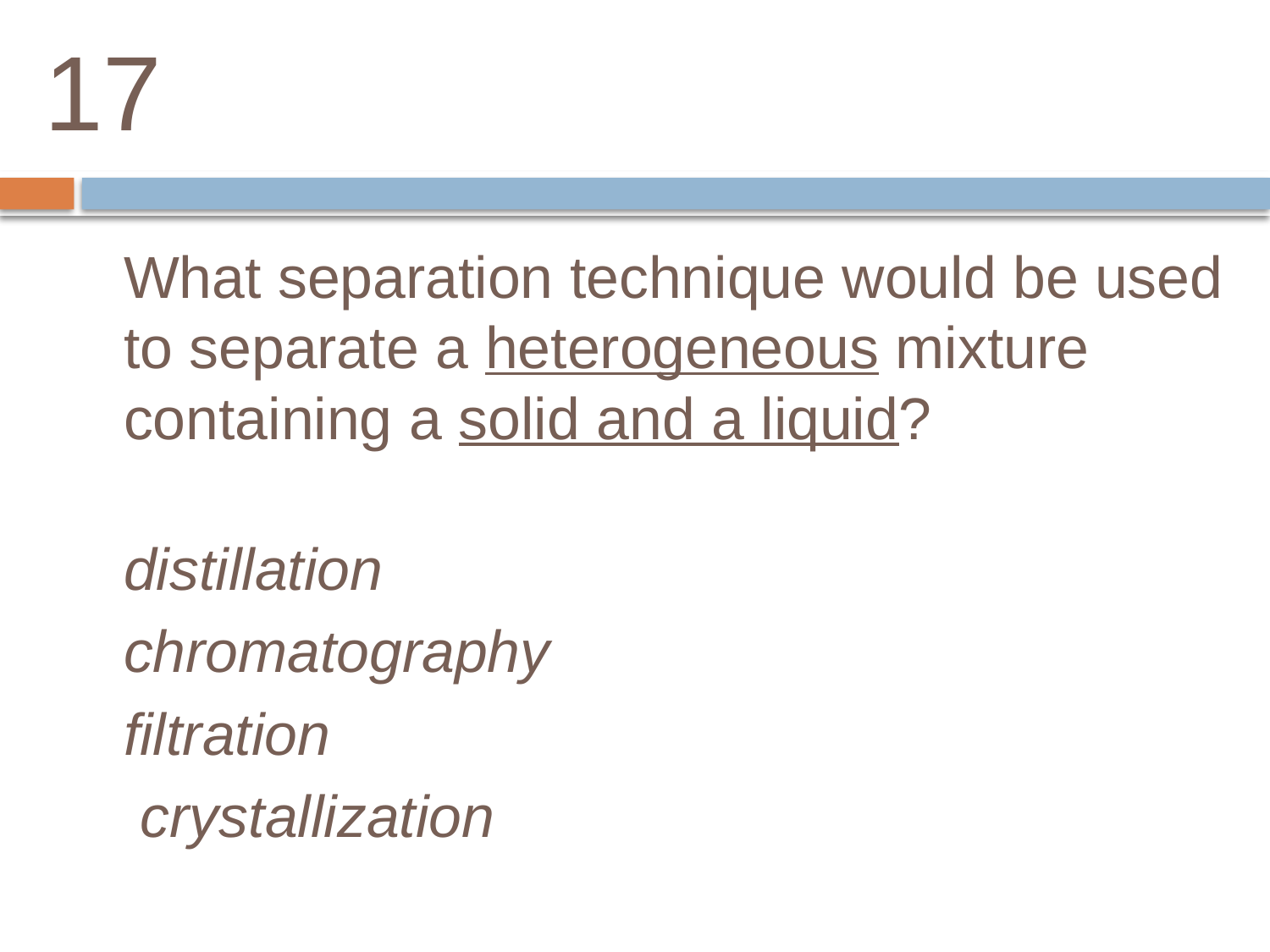

17
What separation technique would be used to separate a heterogeneous mixture containing a solid and a liquid?

distillation
chromatography
filtration
 crystallization